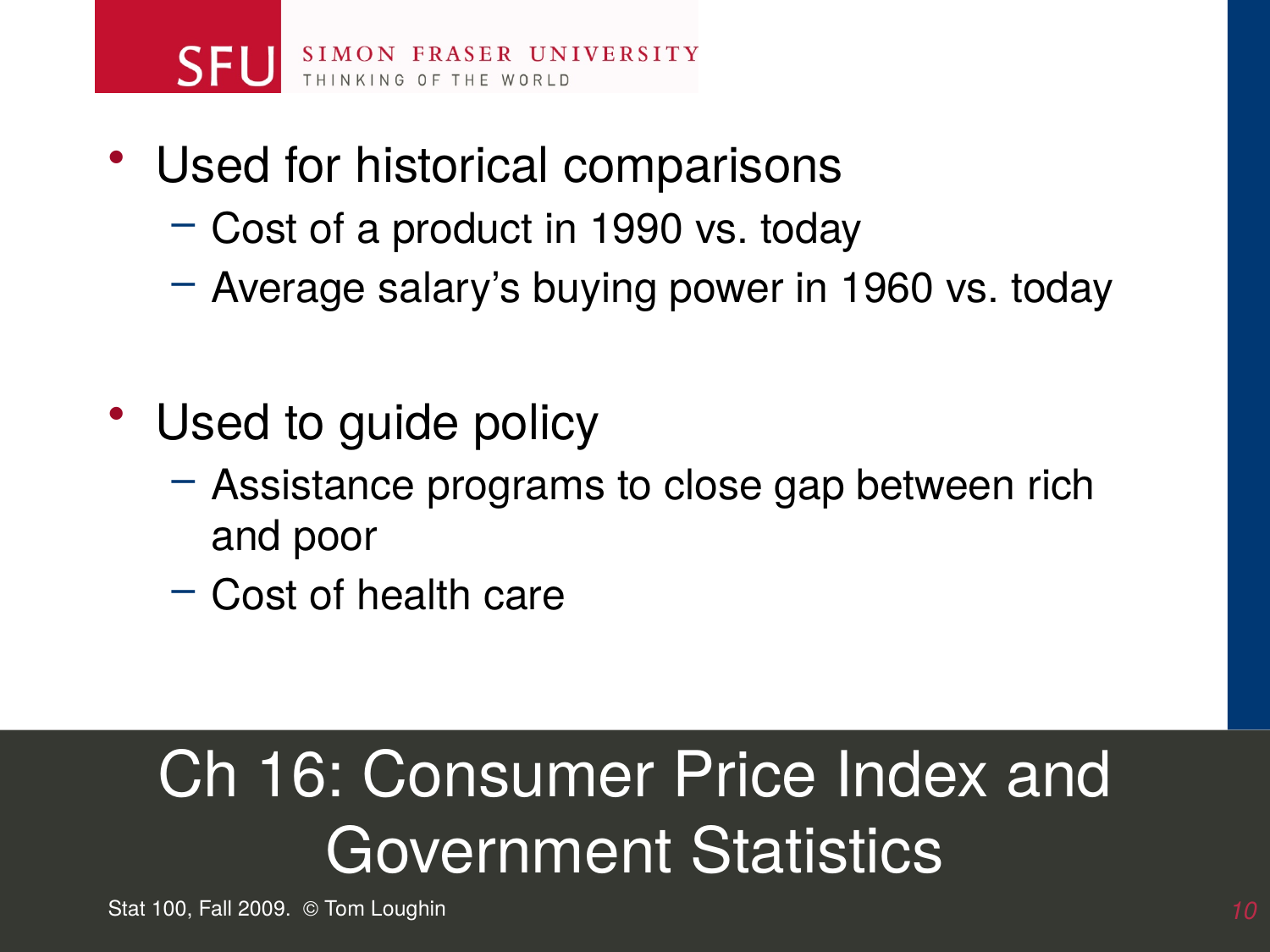

Used for historical comparisons
Cost of a product in 1990 vs. today
Average salary’s buying power in 1960 vs. today

Used to guide policy
Assistance programs to close gap between rich and poor
Cost of health care

# Ch 16: Consumer Price Index and Government Statistics
Stat 100, Fall 2009.  © Tom Loughin
10